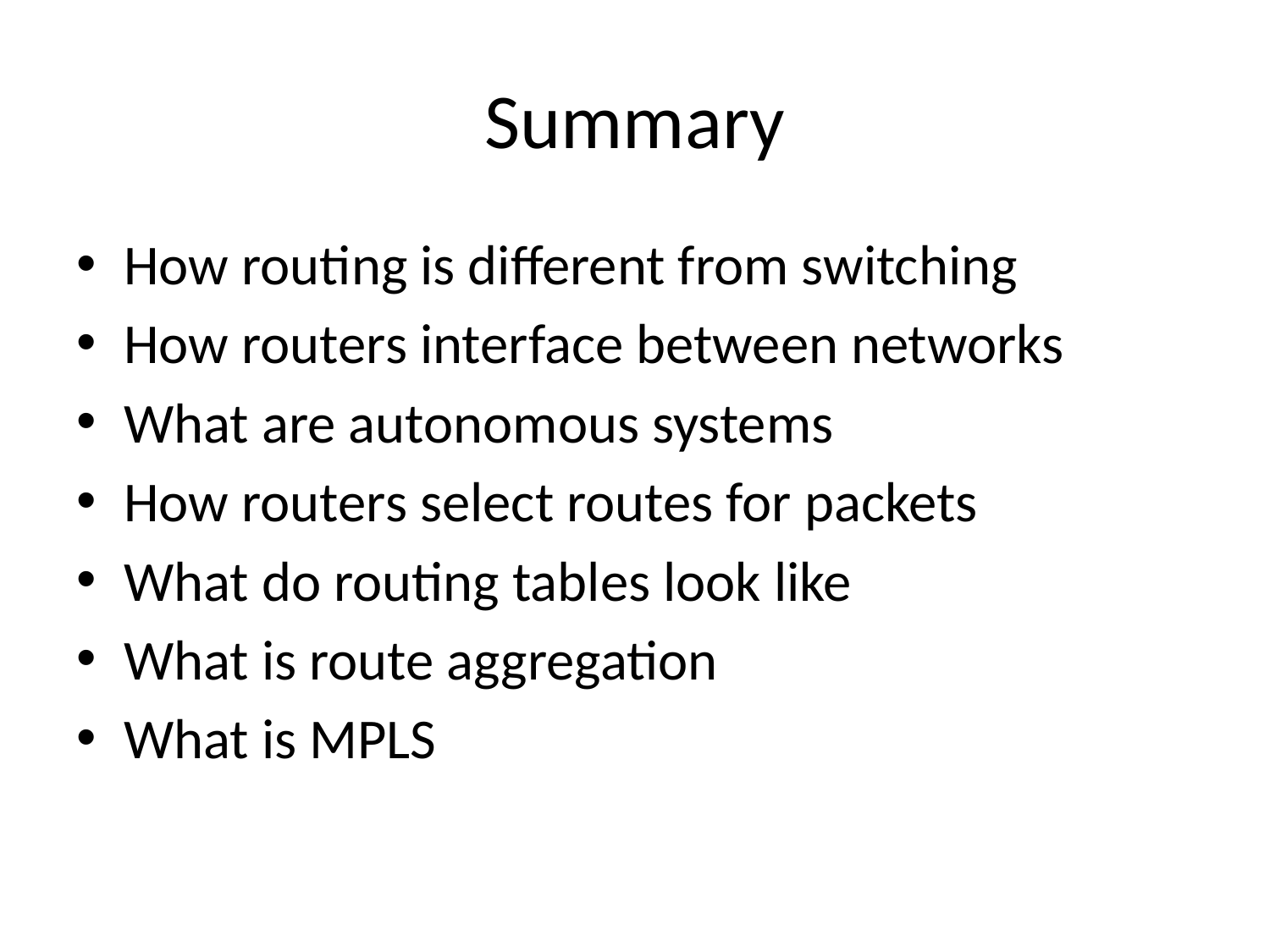

# Summary
How routing is different from switching
How routers interface between networks
What are autonomous systems
How routers select routes for packets
What do routing tables look like
What is route aggregation
What is MPLS